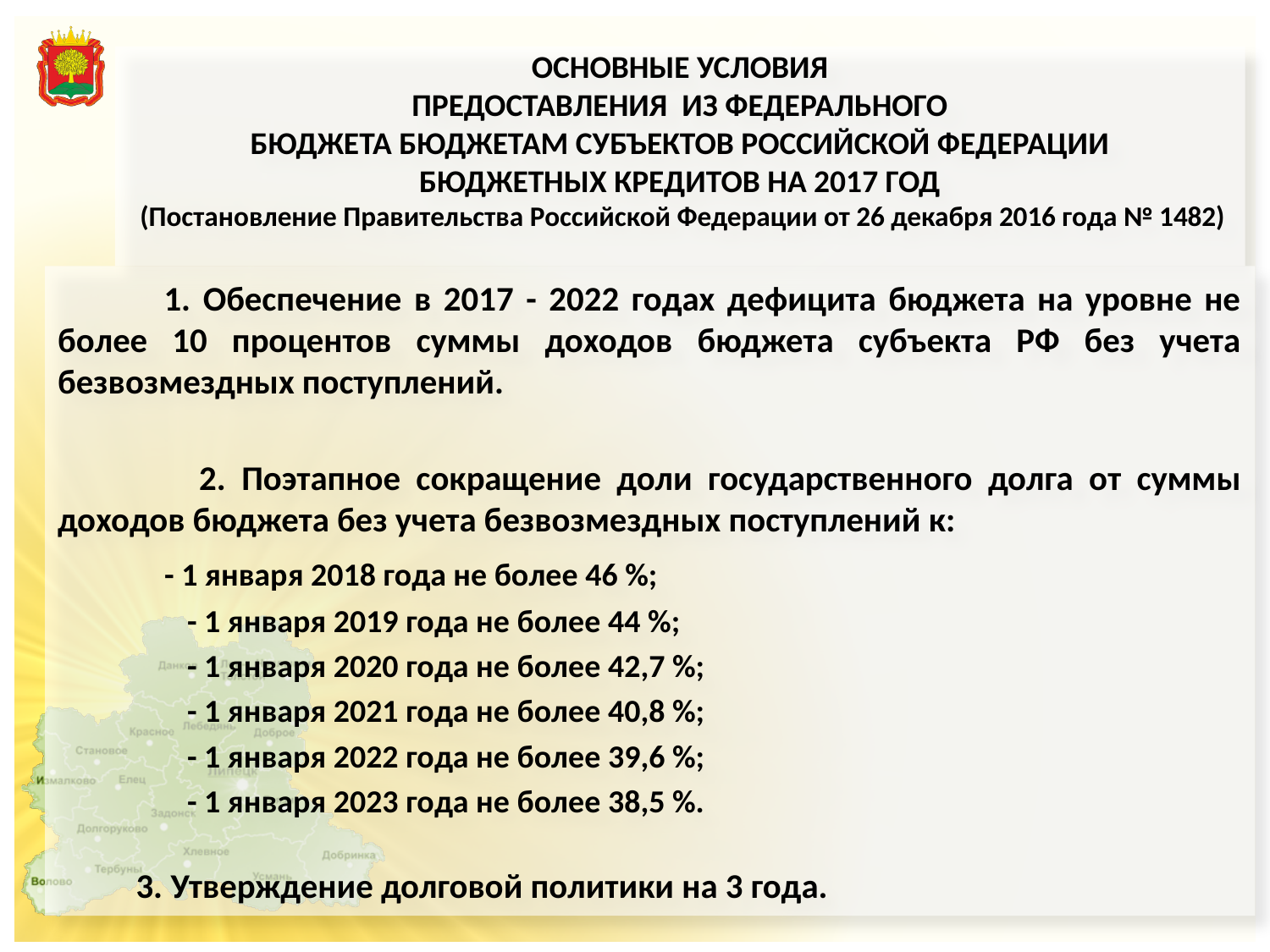

# ОСНОВНЫЕ УСЛОВИЯ ПРЕДОСТАВЛЕНИЯ  ИЗ ФЕДЕРАЛЬНОГО БЮДЖЕТА БЮДЖЕТАМ СУБЪЕКТОВ РОССИЙСКОЙ ФЕДЕРАЦИИ БЮДЖЕТНЫХ КРЕДИТОВ НА 2017 ГОД (Постановление Правительства Российской Федерации от 26 декабря 2016 года № 1482)
        1. Обеспечение в 2017 - 2022 годах дефицита бюджета на уровне не более 10 процентов суммы доходов бюджета субъекта РФ без учета безвозмездных поступлений.

         2. Поэтапное сокращение доли государственного долга от суммы доходов бюджета без учета безвозмездных поступлений к:
	  - 1 января 2018 года не более 46 %;
                  - 1 января 2019 года не более 44 %;
                  - 1 января 2020 года не более 42,7 %;
                  - 1 января 2021 года не более 40,8 %;
                  - 1 января 2022 года не более 39,6 %;
                  - 1 января 2023 года не более 38,5 %.

          3. Утверждение долговой политики на 3 года.